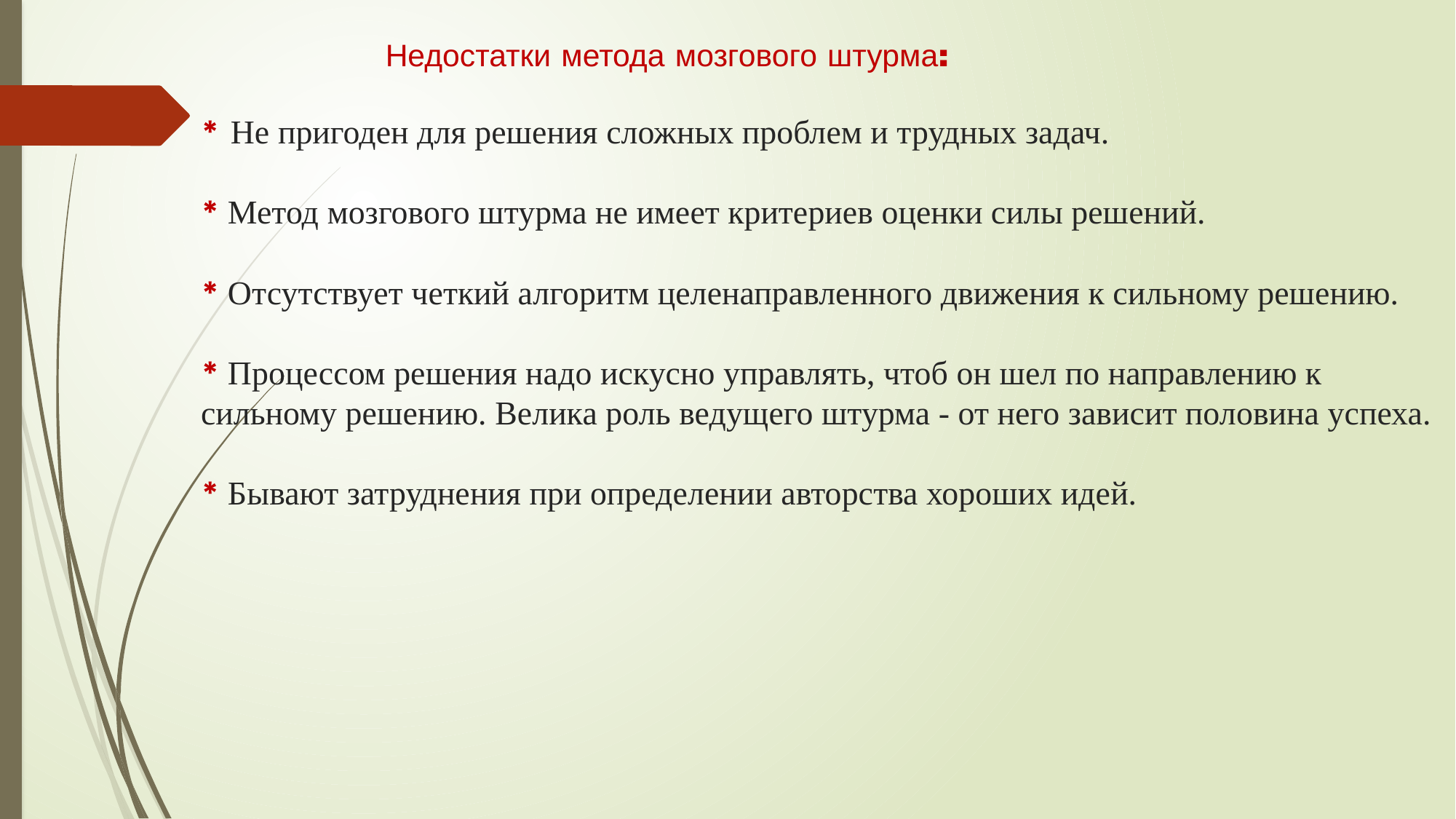

# Недостатки метода мозгового штурма: * Не пригоден для решения сложных проблем и трудных задач. * Метод мозгового штурма не имеет критериев оценки силы решений. * Отсутствует четкий алгоритм целенаправленного движения к сильному решению. * Процессом решения надо искусно управлять, чтоб он шел по направлению к сильному решению. Велика роль ведущего штурма - от него зависит половина успеха. * Бывают затруднения при определении авторства хороших идей.